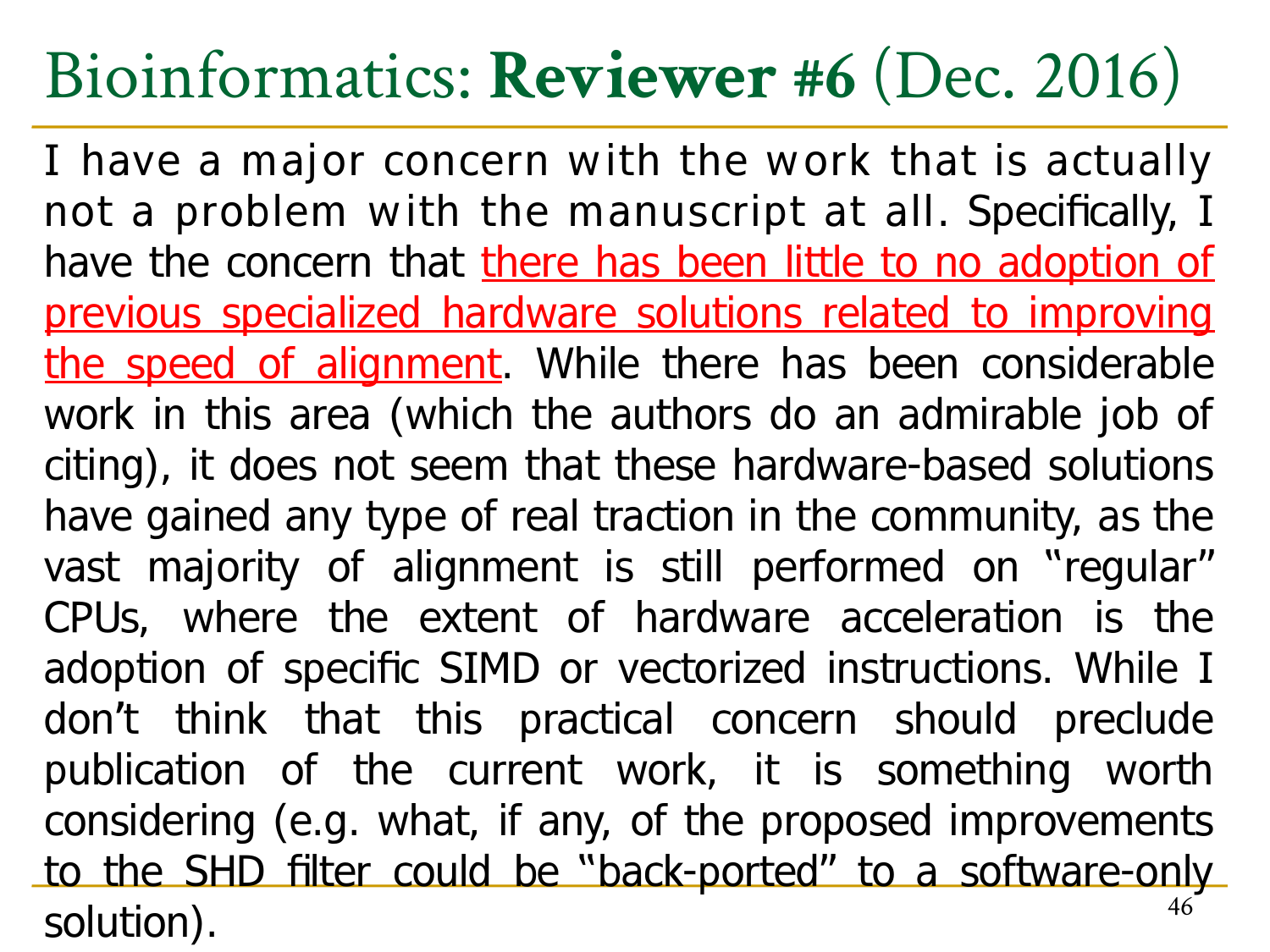

# Bioinformatics: Reviewer #6 (Dec. 2016)
I have a major concern with the work that is actually not a problem with the manuscript at all. Specifically, I have the concern that there has been little to no adoption of previous specialized hardware solutions related to improving the speed of alignment. While there has been considerable work in this area (which the authors do an admirable job of citing), it does not seem that these hardware-based solutions have gained any type of real traction in the community, as the vast majority of alignment is still performed on “regular” CPUs, where the extent of hardware acceleration is the adoption of specific SIMD or vectorized instructions. While I don’t think that this practical concern should preclude publication of the current work, it is something worth considering (e.g. what, if any, of the proposed improvements to the SHD filter could be “back-ported” to a software-only solution).
46